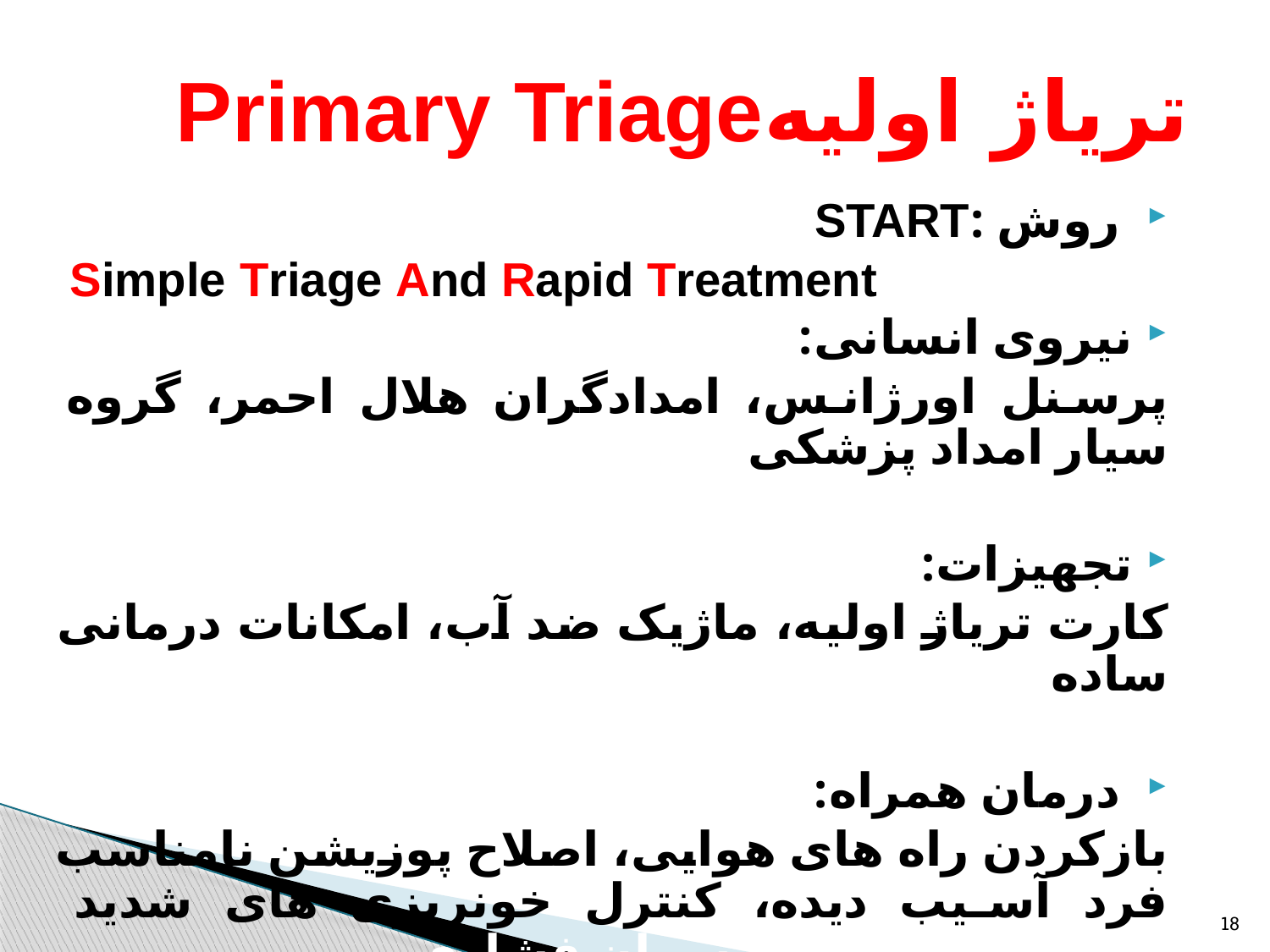

# تریاژ اولیهPrimary Triage
 روش :START
Simple Triage And Rapid Treatment
نیروی انسانی:
پرسنل اورژانس، امدادگران هلال احمر، گروه سیار امداد پزشکی

تجهیزات:
کارت تریاژ اولیه، ماژیک ضد آب، امکانات درمانی ساده

 درمان همراه:
بازکردن راه های هوایی، اصلاح پوزیشن نامناسب فرد آسیب دیده، کنترل خونریزی های شدید وفعال خارجی با پانسمان فشاری
18